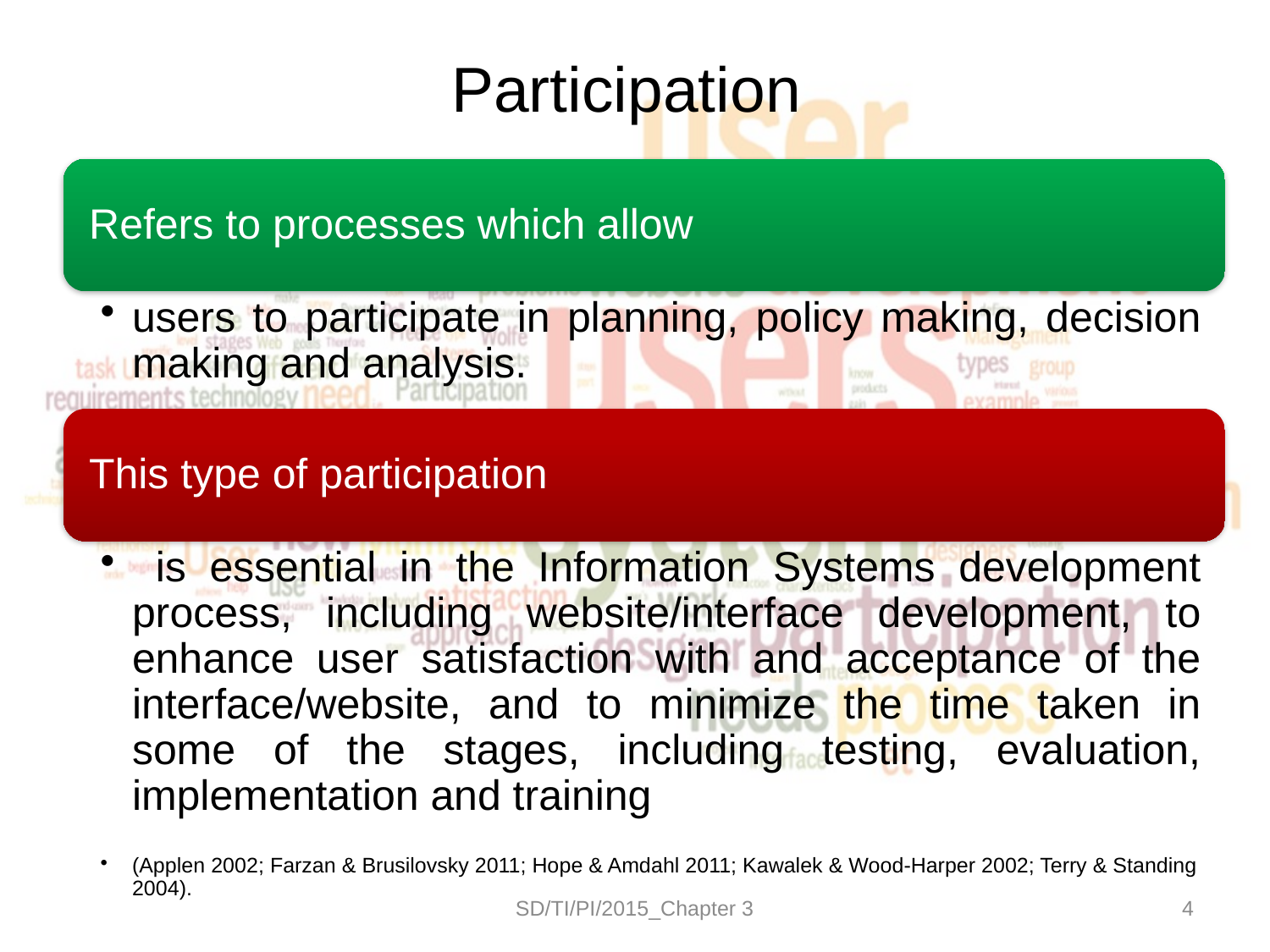

# Participation
Refers to processes which allow
users to participate in planning, policy making, decision making and analysis.
This type of participation
 is essential in the Information Systems development process, including website/interface development, to enhance user satisfaction with and acceptance of the interface/website, and to minimize the time taken in some of the stages, including testing, evaluation, implementation and training

(Applen 2002; Farzan & Brusilovsky 2011; Hope & Amdahl 2011; Kawalek & Wood-Harper 2002; Terry & Standing 2004).
SD/TI/PI/2015_Chapter 3
4